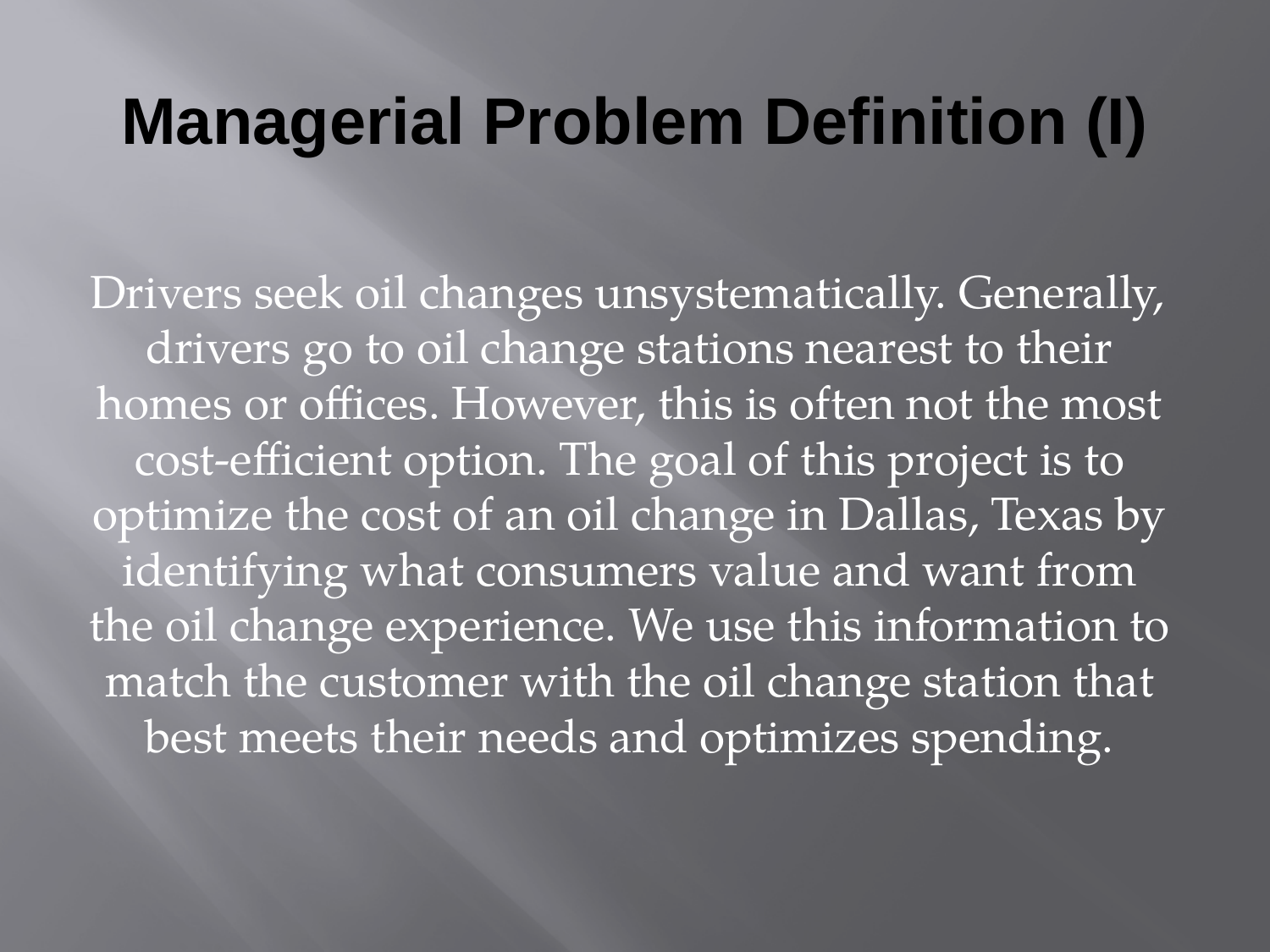

# Managerial Problem Definition (I)

Drivers seek oil changes unsystematically. Generally, drivers go to oil change stations nearest to their homes or offices. However, this is often not the most cost-efficient option. The goal of this project is to optimize the cost of an oil change in Dallas, Texas by identifying what consumers value and want from the oil change experience. We use this information to match the customer with the oil change station that best meets their needs and optimizes spending.